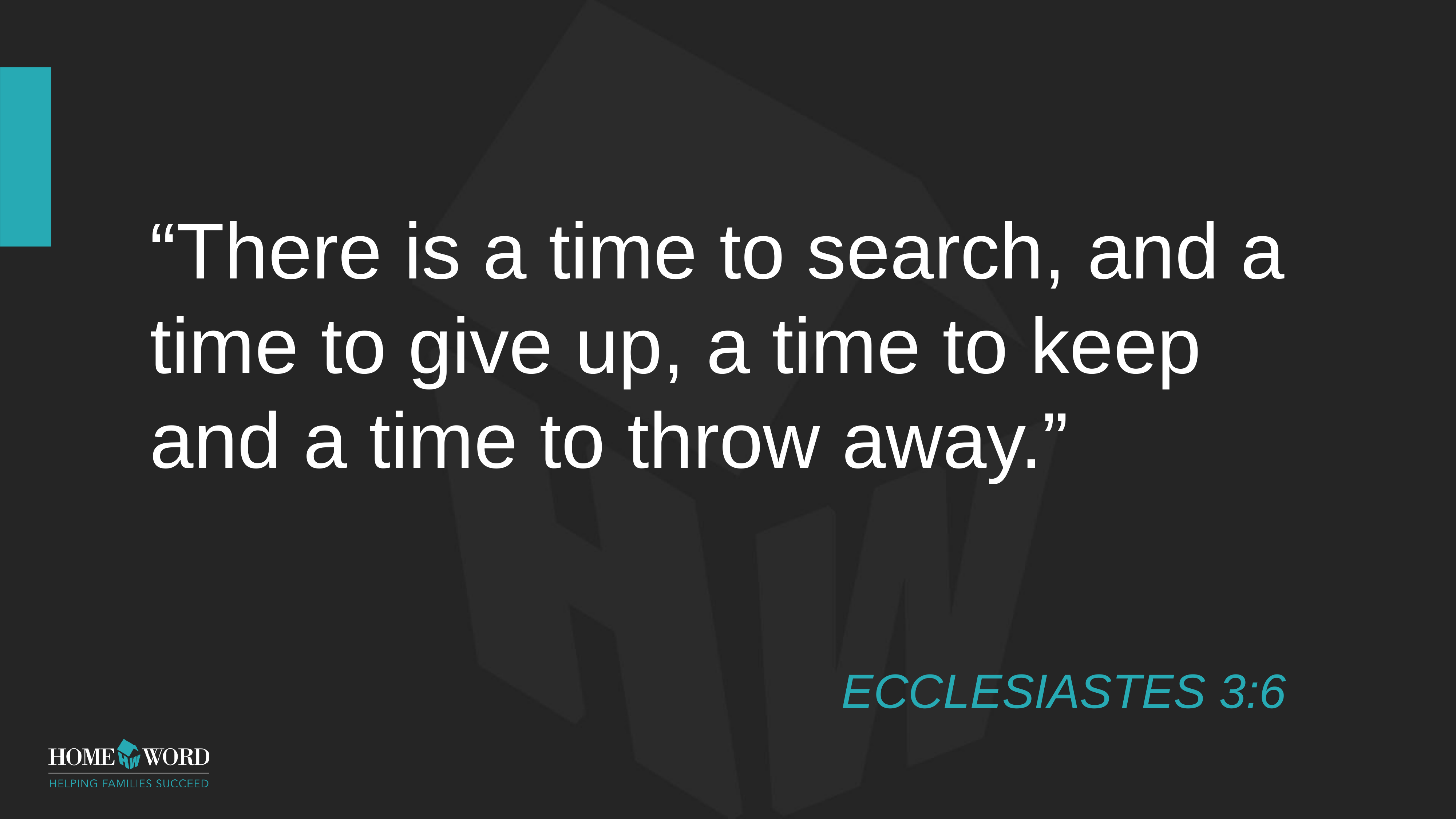

# “There is a time to search, and a time to give up, a time to keep and a time to throw away.”
ECCLESIASTES 3:6